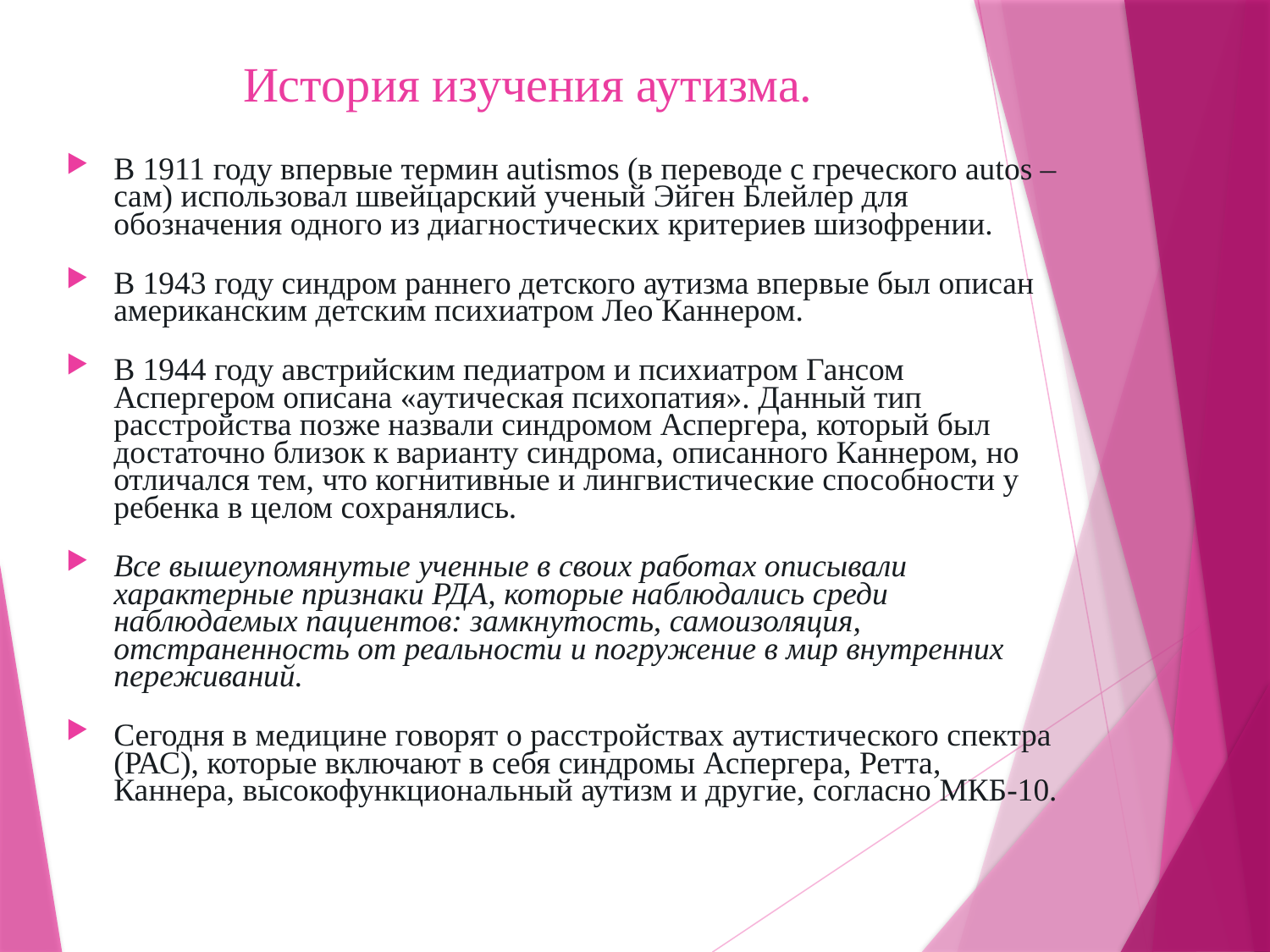

# История изучения аутизма.
В 1911 году впервые термин autismos (в переводе с греческого autos – сам) использовал швейцарский ученый Эйген Блейлер для обозначения одного из диагностических критериев шизофрении.
В 1943 году синдром раннего детского аутизма впервые был описан американским детским психиатром Лео Каннером.
В 1944 году австрийским педиатром и психиатром Гансом   Аспергером описана «аутическая психопатия». Данный тип расстройства позже назвали синдромом Аспергера, который был достаточно близок к варианту синдрома, описанного Каннером, но отличался тем, что когнитивные и лингвистические способности у ребенка в целом сохранялись.
Все вышеупомянутые ученные в своих работах описывали характерные признаки РДА, которые наблюдались среди наблюдаемых пациентов: замкнутость, самоизоляция, отстраненность от реальности и погружение в мир внутренних переживаний.
Сегодня в медицине говорят о расстройствах аутистического спектра (РАС), которые включают в себя синдромы Аспергера, Ретта, Каннера, высокофункциональный аутизм и другие, согласно МКБ-10.